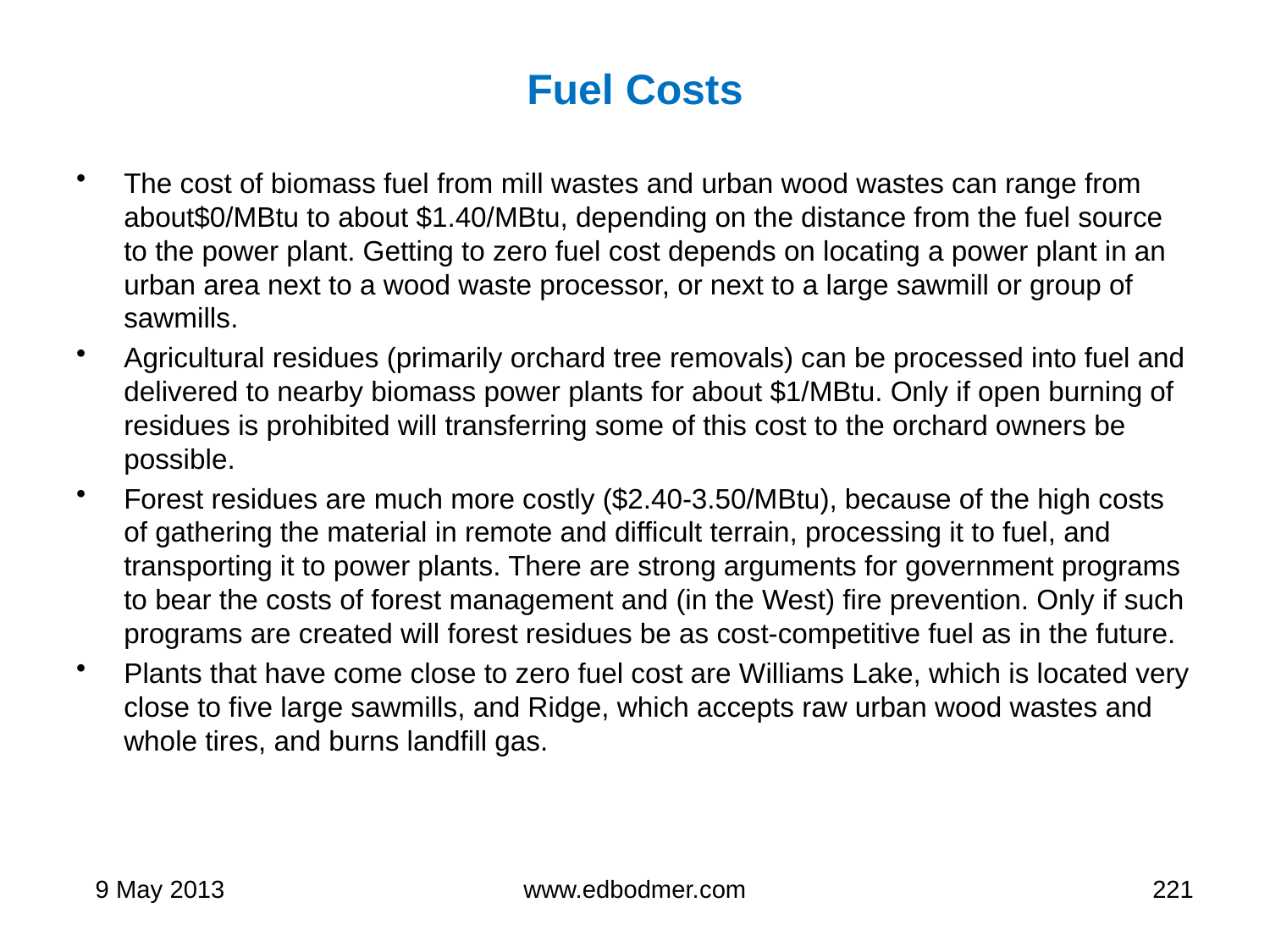

# Fuel Costs
The cost of biomass fuel from mill wastes and urban wood wastes can range from about$0/MBtu to about $1.40/MBtu, depending on the distance from the fuel source to the power plant. Getting to zero fuel cost depends on locating a power plant in an urban area next to a wood waste processor, or next to a large sawmill or group of sawmills.
Agricultural residues (primarily orchard tree removals) can be processed into fuel and delivered to nearby biomass power plants for about $1/MBtu. Only if open burning of residues is prohibited will transferring some of this cost to the orchard owners be possible.
Forest residues are much more costly ($2.40-3.50/MBtu), because of the high costs of gathering the material in remote and difficult terrain, processing it to fuel, and transporting it to power plants. There are strong arguments for government programs to bear the costs of forest management and (in the West) fire prevention. Only if such programs are created will forest residues be as cost-competitive fuel as in the future.
Plants that have come close to zero fuel cost are Williams Lake, which is located very close to five large sawmills, and Ridge, which accepts raw urban wood wastes and whole tires, and burns landfill gas.
9 May 2013
www.edbodmer.com
221